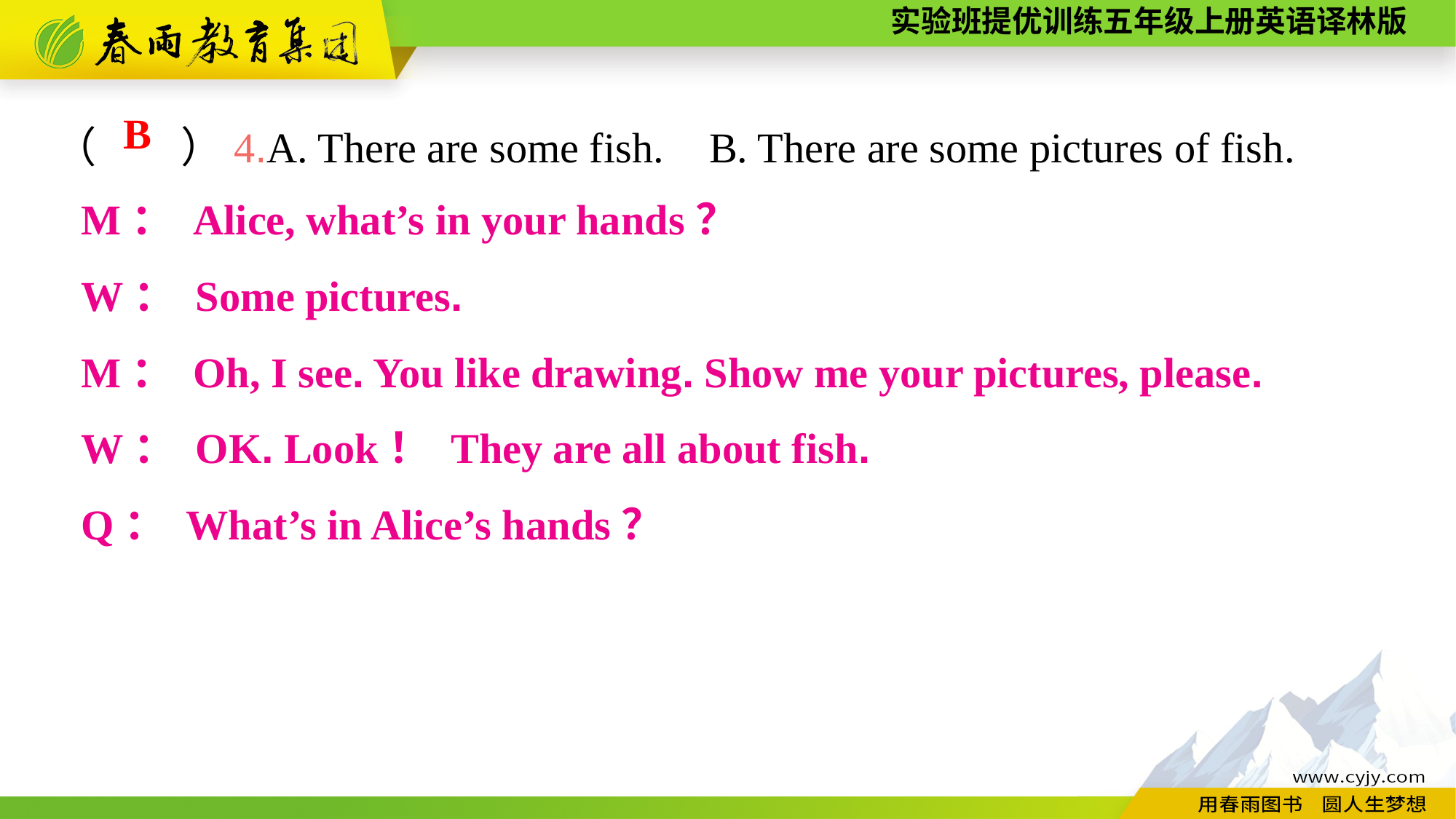

（　　）4.A. There are some fish.	B. There are some pictures of fish.
B
M： Alice, what’s in your hands？
W： Some pictures.
M： Oh, I see. You like drawing. Show me your pictures, please.
W： OK. Look！ They are all about fish.
Q： What’s in Alice’s hands？